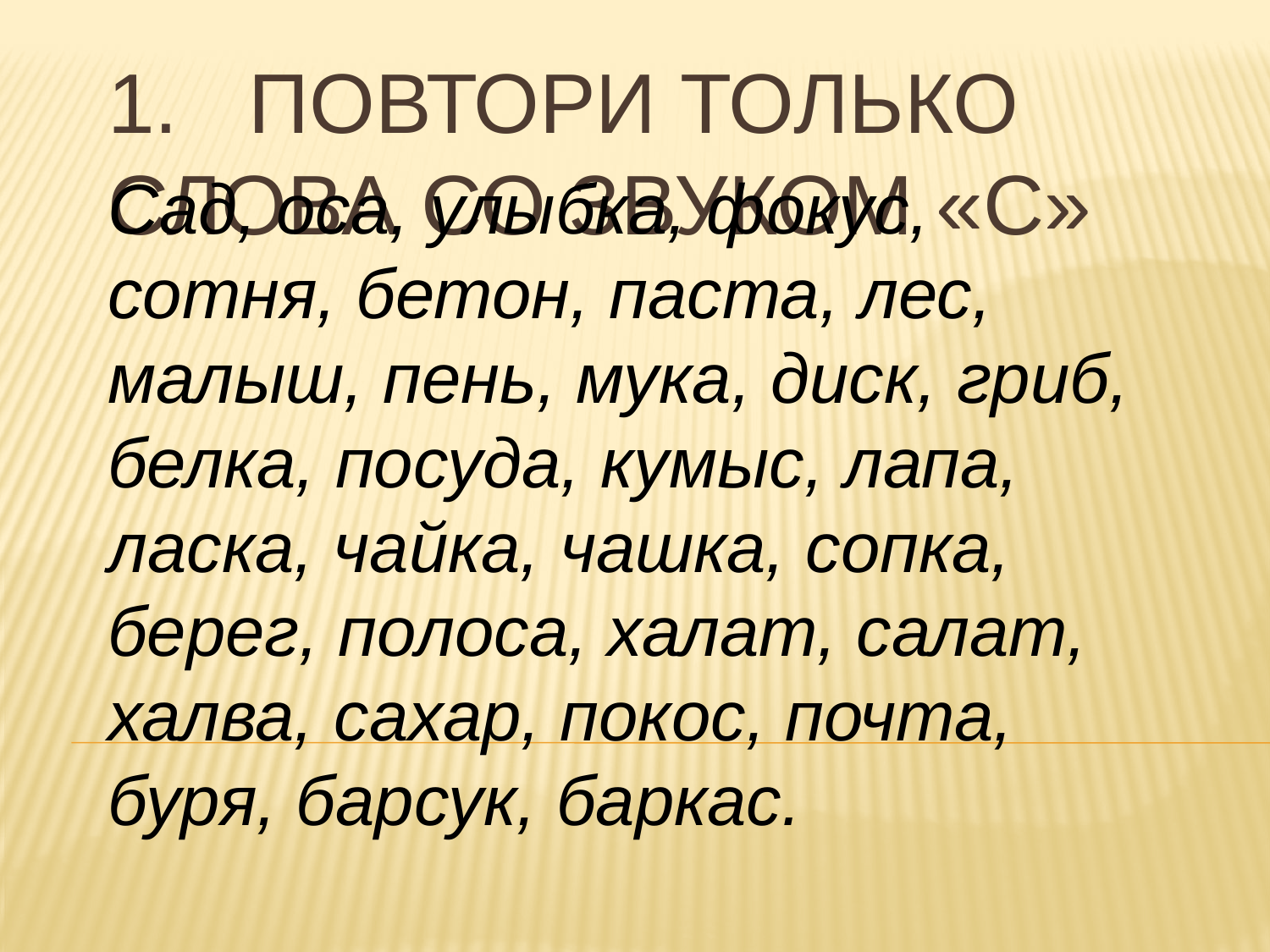

# 1.   Повтори только слова со звуком «С»
Сад, оса, улыбка, фокус, сотня, бетон, паста, лес, малыш, пень, мука, диск, гриб, белка, посуда, кумыс, лапа, ласка, чайка, чашка, сопка, берег, полоса, халат, салат, халва, сахар, покос, почта, буря, барсук, баркас.